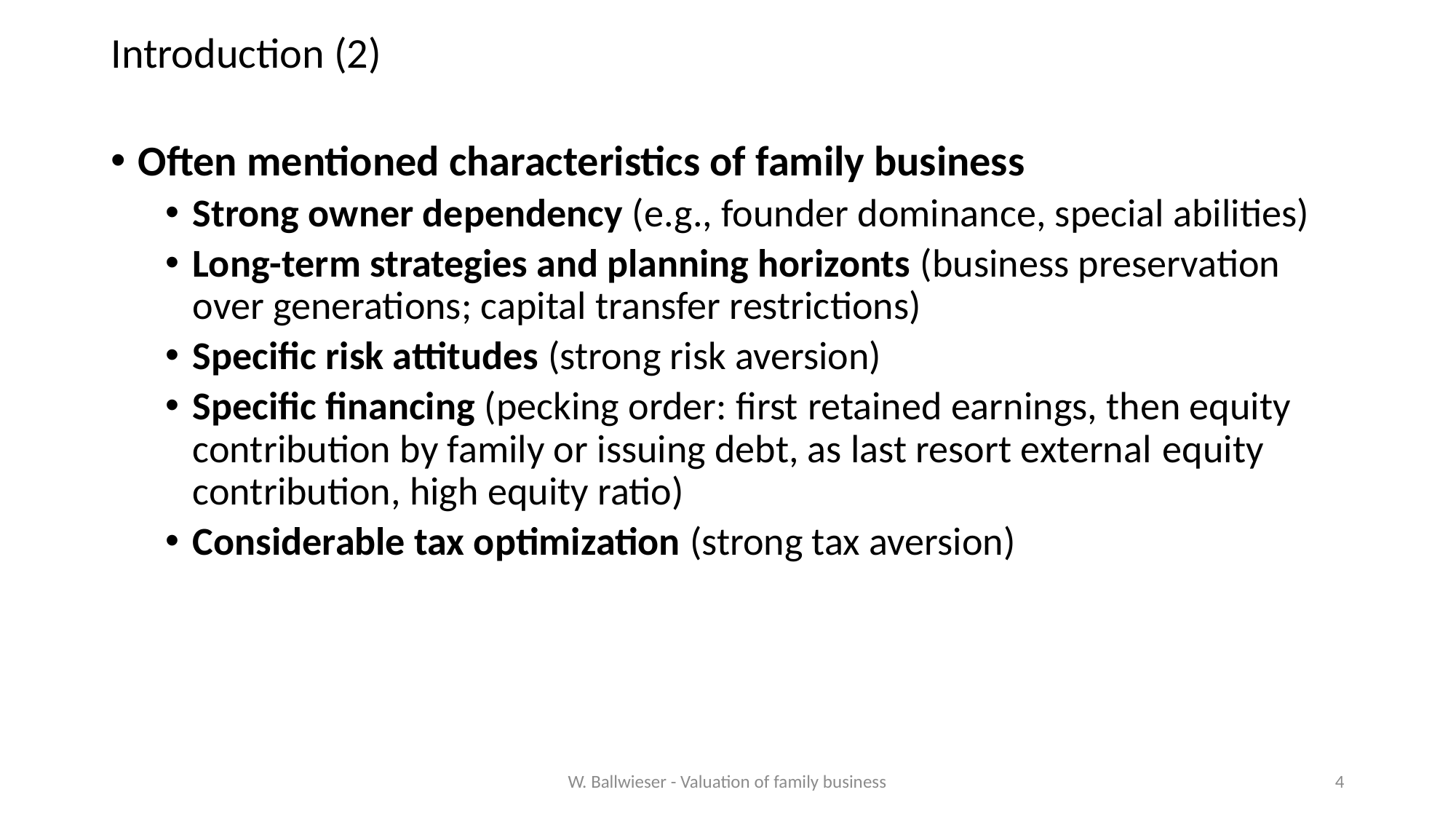

# Introduction (2)
Often mentioned characteristics of family business
Strong owner dependency (e.g., founder dominance, special abilities)
Long-term strategies and planning horizonts (business preservation over generations; capital transfer restrictions)
Specific risk attitudes (strong risk aversion)
Specific financing (pecking order: first retained earnings, then equity contribution by family or issuing debt, as last resort external equity contribution, high equity ratio)
Considerable tax optimization (strong tax aversion)
W. Ballwieser - Valuation of family business
4